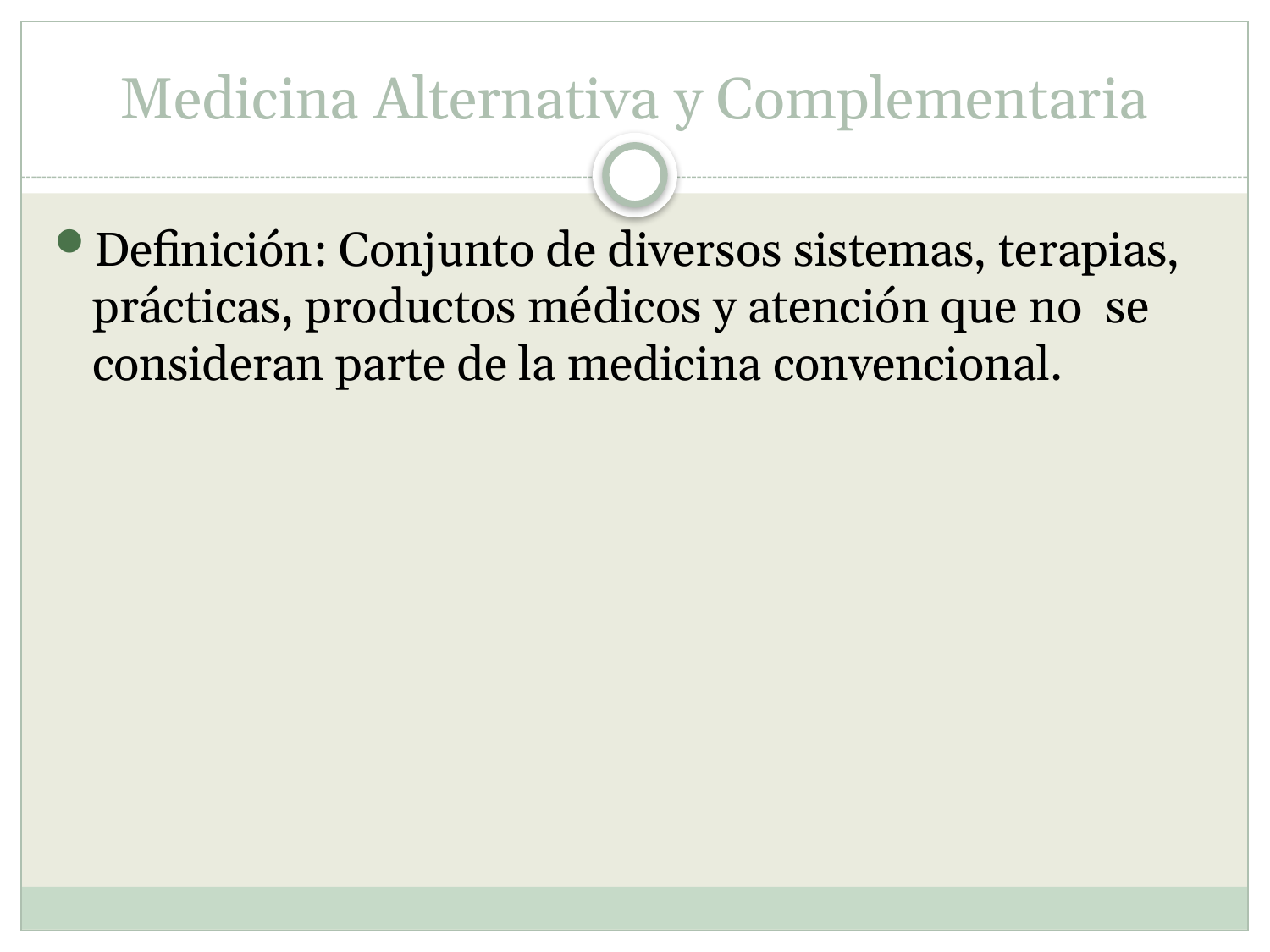

# Medicina Alternativa y Complementaria
Definición: Conjunto de diversos sistemas, terapias, prácticas, productos médicos y atención que no  se consideran parte de la medicina convencional.